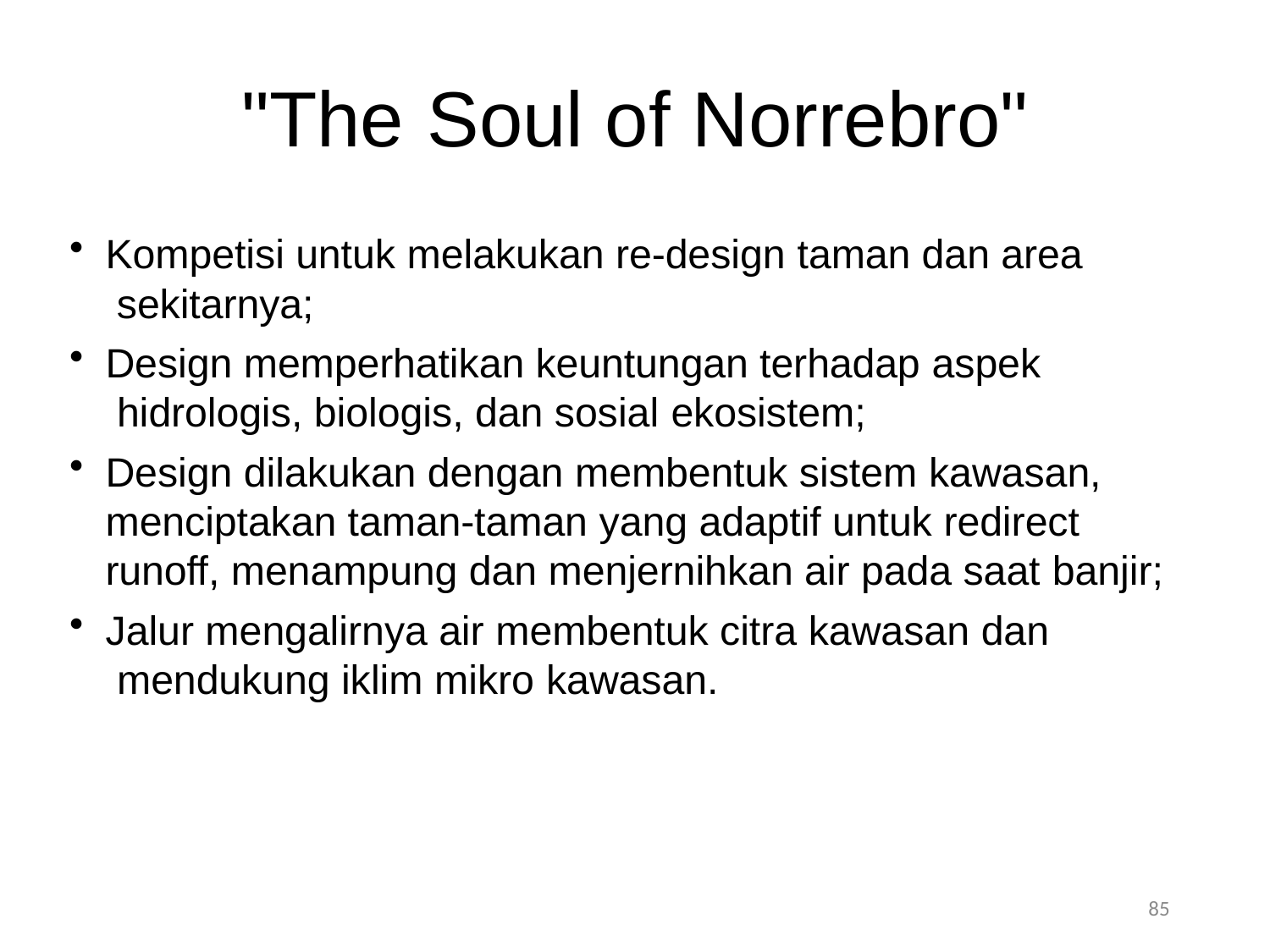

# "The	Soul	of Norrebro"
Kompetisi untuk melakukan re-design taman dan area  sekitarnya;
Design memperhatikan keuntungan terhadap aspek  hidrologis, biologis, dan sosial ekosistem;
Design dilakukan dengan membentuk sistem kawasan,  menciptakan taman-taman yang adaptif untuk redirect  runoff, menampung dan menjernihkan air pada saat banjir;
Jalur mengalirnya air membentuk citra kawasan dan  mendukung iklim mikro kawasan.
85